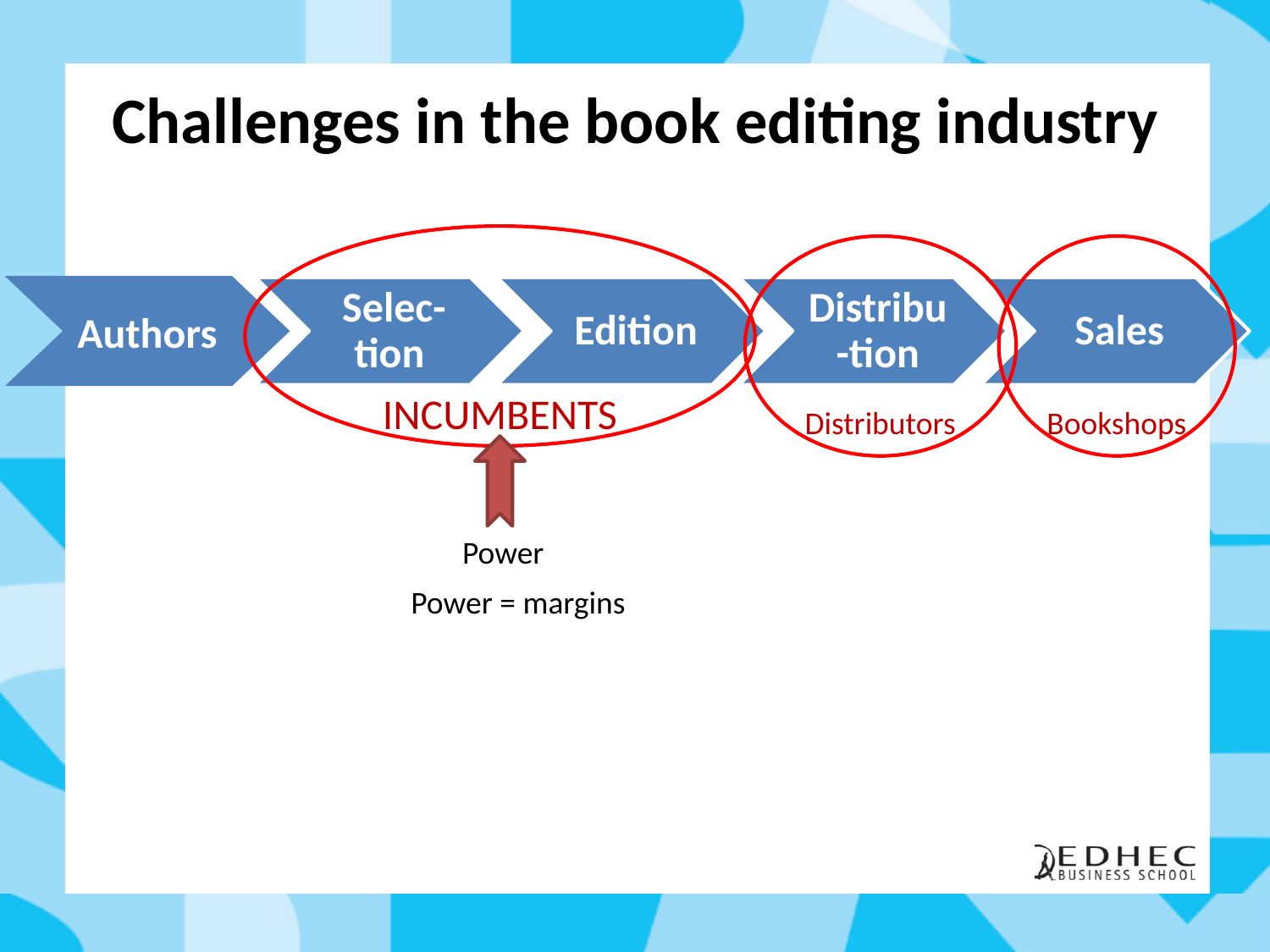

# Challenges in the book editing industry
Selec-tion
Edition
Distribu-tion
Sales
Authors

INCUMBENTS

Distributors

Bookshops

Power
Power = margins